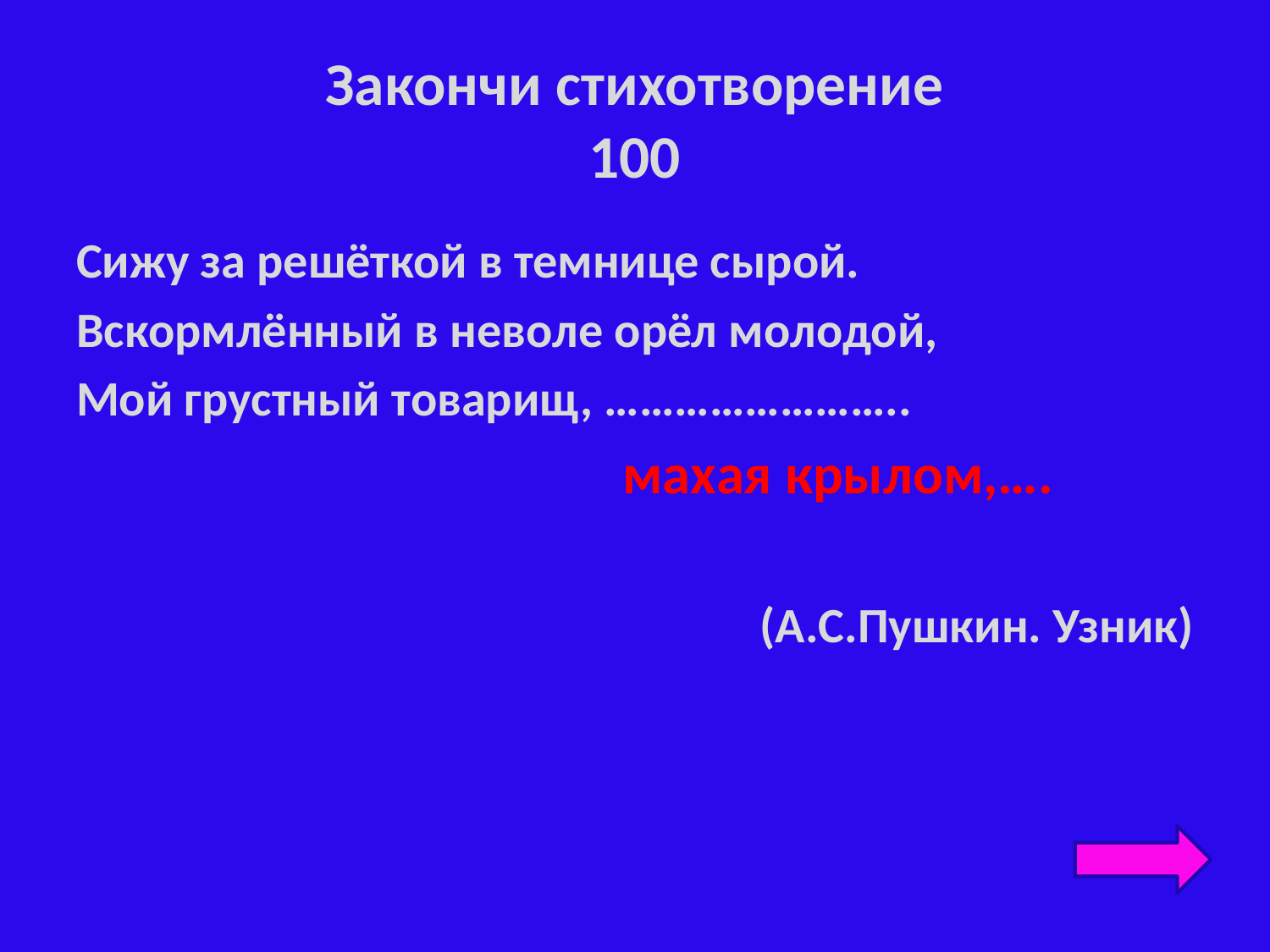

# Закончи стихотворение 100
Сижу за решёткой в темнице сырой.
Вскормлённый в неволе орёл молодой,
Мой грустный товарищ, ……………………..
                                           махая крылом,….

(А.С.Пушкин. Узник)